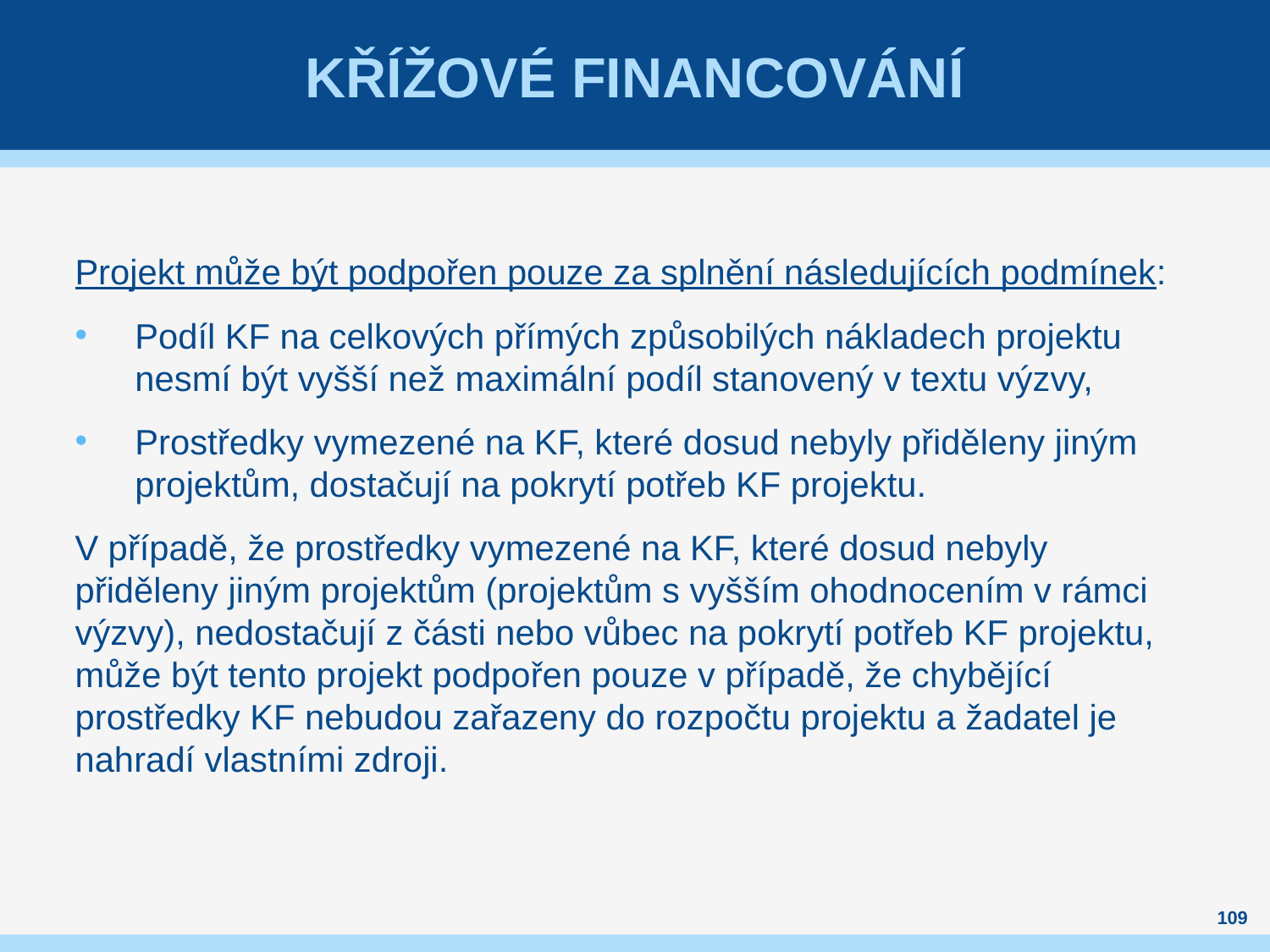

# Křížové financování
Projekt může být podpořen pouze za splnění následujících podmínek:
Podíl KF na celkových přímých způsobilých nákladech projektu nesmí být vyšší než maximální podíl stanovený v textu výzvy,
Prostředky vymezené na KF, které dosud nebyly přiděleny jiným projektům, dostačují na pokrytí potřeb KF projektu.
V případě, že prostředky vymezené na KF, které dosud nebyly přiděleny jiným projektům (projektům s vyšším ohodnocením v rámci výzvy), nedostačují z části nebo vůbec na pokrytí potřeb KF projektu, může být tento projekt podpořen pouze v případě, že chybějící prostředky KF nebudou zařazeny do rozpočtu projektu a žadatel je nahradí vlastními zdroji.
109